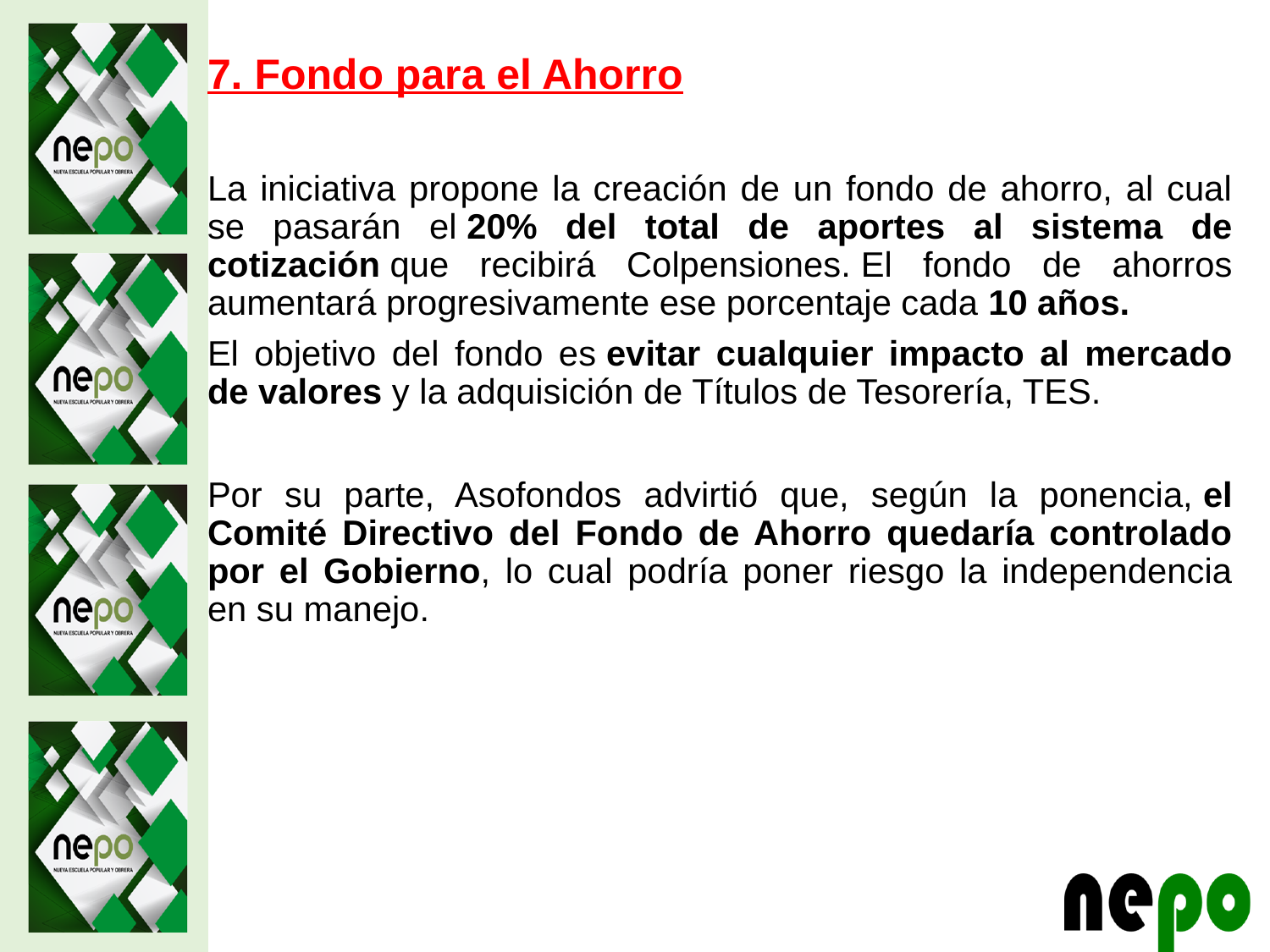

7. Fondo para el Ahorro

La iniciativa propone la creación de un fondo de ahorro, al cual se pasarán el 20% del total de aportes al sistema de cotización que recibirá Colpensiones. El fondo de ahorros aumentará progresivamente ese porcentaje cada 10 años.
El objetivo del fondo es evitar cualquier impacto al mercado de valores y la adquisición de Títulos de Tesorería, TES.

Por su parte, Asofondos advirtió que, según la ponencia, el Comité Directivo del Fondo de Ahorro quedaría controlado por el Gobierno, lo cual podría poner riesgo la independencia en su manejo.